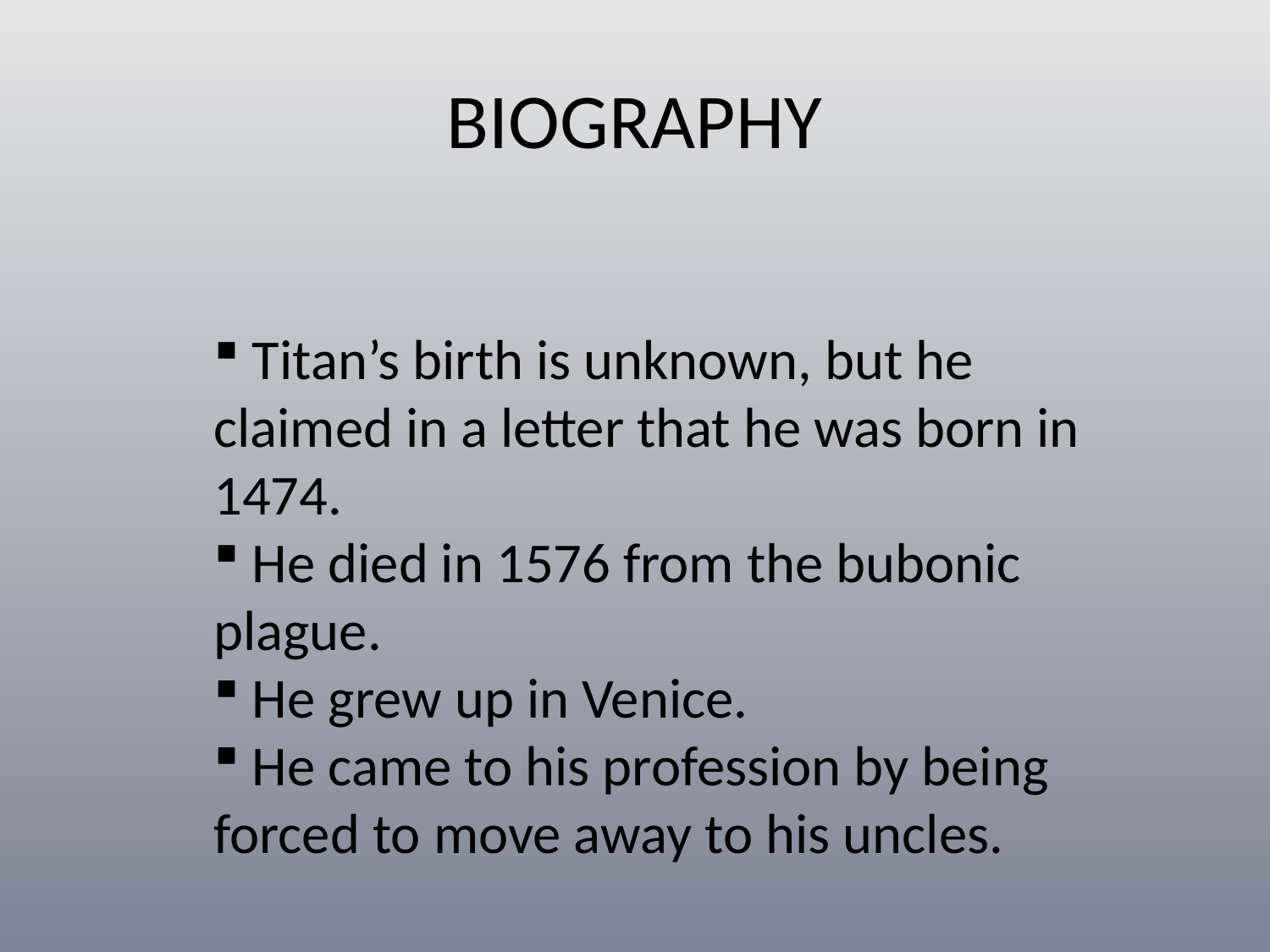

# BIOGRAPHY
 Titan’s birth is unknown, but he claimed in a letter that he was born in    1474.
 He died in 1576 from the bubonic plague.
 He grew up in Venice.
 He came to his profession by being forced to move away to his uncles.